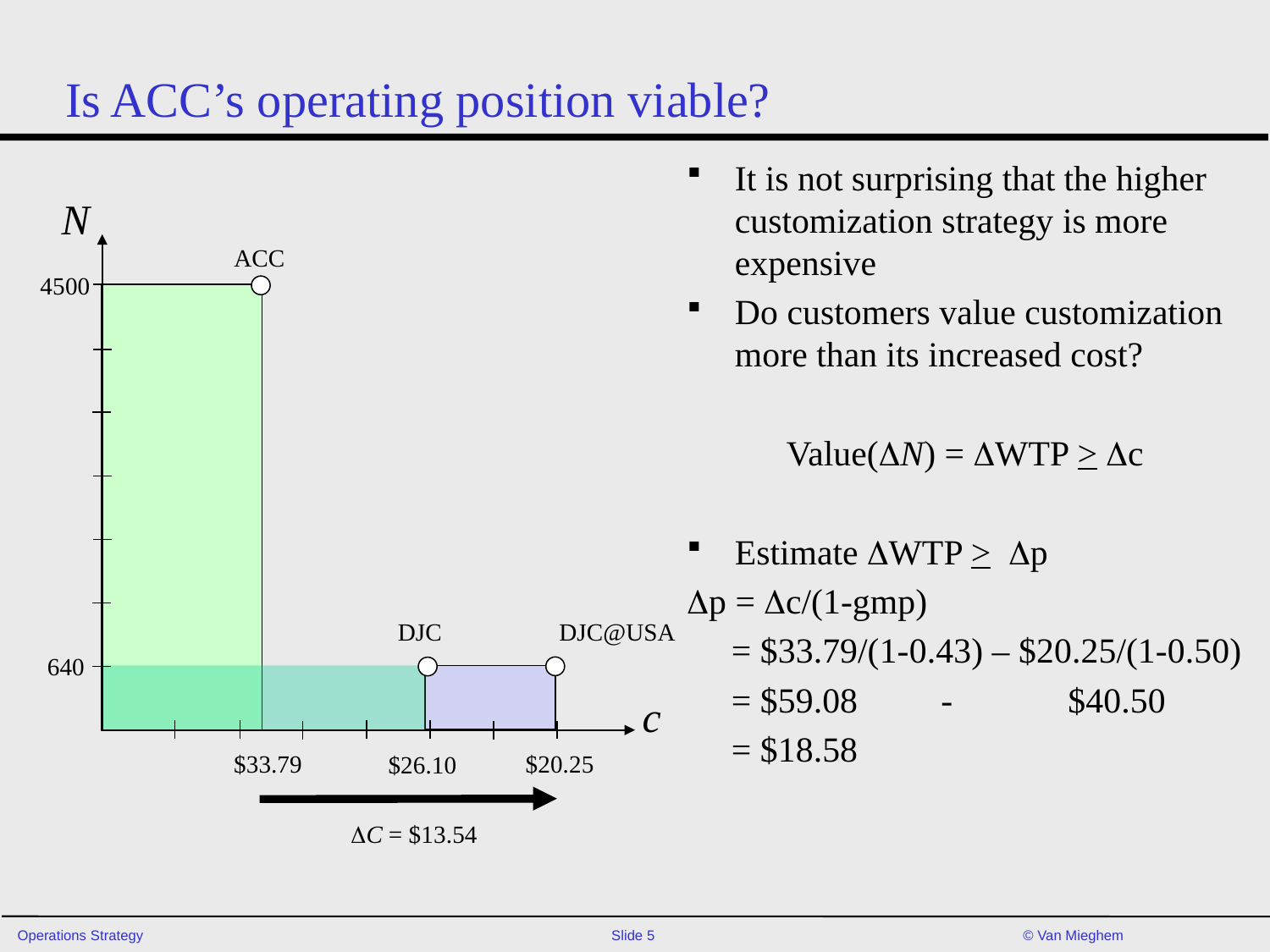

# Is ACC’s operating position viable?
It is not surprising that the higher customization strategy is more expensive
Do customers value customization more than its increased cost?

Value(ΔN) = ΔWTP > Δc

Estimate ΔWTP > Δp
Δp = Δc/(1-gmp)
     = $33.79/(1-0.43) – $20.25/(1-0.50)
     = $59.08 	-	$40.50
     = $18.58

N
ACC
4500

DJC
DJC@USA
640

c
$33.79
$20.25
$26.10
ΔC = $13.54